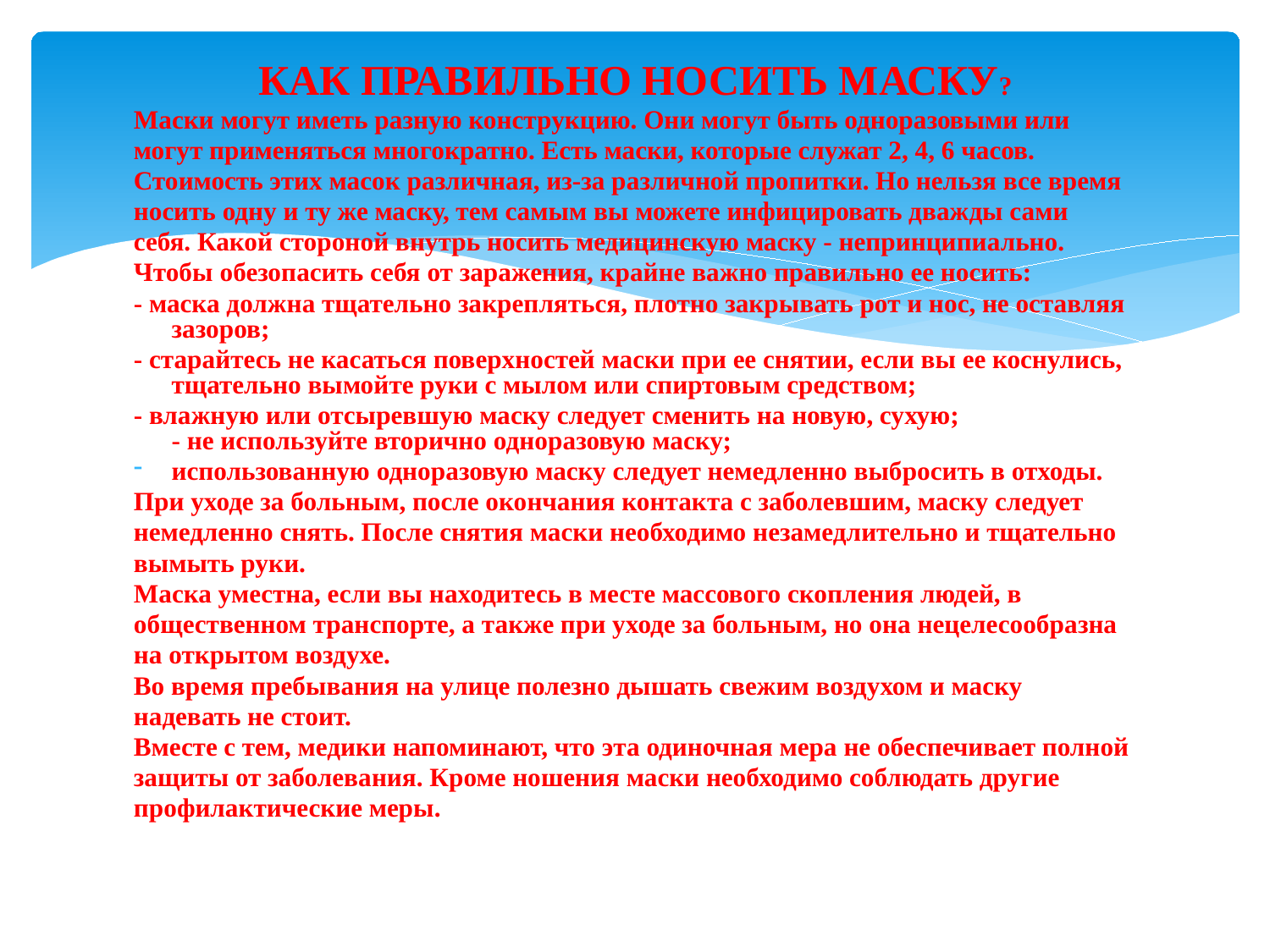

КАК ПРАВИЛЬНО НОСИТЬ МАСКУ?
Маски могут иметь разную конструкцию. Они могут быть одноразовыми или
могут применяться многократно. Есть маски, которые служат 2, 4, 6 часов.
Стоимость этих масок различная, из-за различной пропитки. Но нельзя все время
носить одну и ту же маску, тем самым вы можете инфицировать дважды сами
себя. Какой стороной внутрь носить медицинскую маску - непринципиально.
Чтобы обезопасить себя от заражения, крайне важно правильно ее носить:
- маска должна тщательно закрепляться, плотно закрывать рот и нос, не оставляя зазоров;
- старайтесь не касаться поверхностей маски при ее снятии, если вы ее коснулись, тщательно вымойте руки с мылом или спиртовым средством;
- влажную или отсыревшую маску следует сменить на новую, сухую;
- не используйте вторично одноразовую маску;
использованную одноразовую маску следует немедленно выбросить в отходы.
При уходе за больным, после окончания контакта с заболевшим, маску следует
немедленно снять. После снятия маски необходимо незамедлительно и тщательно
вымыть руки.
Маска уместна, если вы находитесь в месте массового скопления людей, в
общественном транспорте, а также при уходе за больным, но она нецелесообразна
на открытом воздухе.
Во время пребывания на улице полезно дышать свежим воздухом и маску
надевать не стоит.
Вместе с тем, медики напоминают, что эта одиночная мера не обеспечивает полной
защиты от заболевания. Кроме ношения маски необходимо соблюдать другие
профилактические меры.